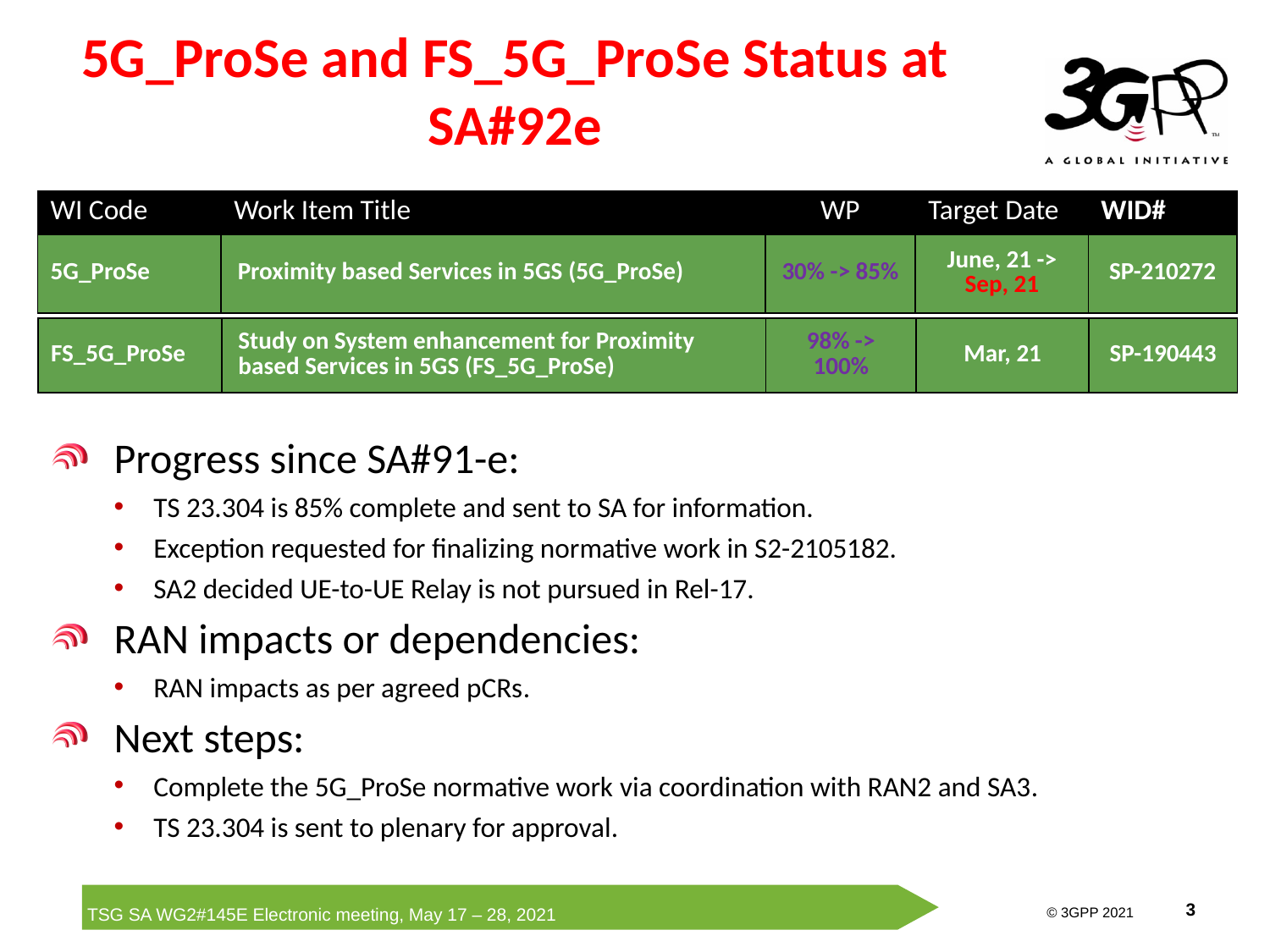

# 5G_ProSe and FS_5G_ProSe Status at SA#92e
| WI Code | Work Item Title | WP | Target Date | WID# |
| --- | --- | --- | --- | --- |
| 5G\_ProSe | Proximity based Services in 5GS (5G\_ProSe) | 30% -> 85% | June, 21 -> Sep, 21 | SP-210272 |
| FS\_5G\_ProSe | Study on System enhancement for Proximity based Services in 5GS (FS\_5G\_ProSe) | 98% -> 100% | Mar, 21 | SP-190443 |
| --- | --- | --- | --- | --- |
Progress since SA#91-e:
TS 23.304 is 85% complete and sent to SA for information.
Exception requested for finalizing normative work in S2-2105182.
SA2 decided UE-to-UE Relay is not pursued in Rel-17.
RAN impacts or dependencies:
RAN impacts as per agreed pCRs.
Next steps:
Complete the 5G_ProSe normative work via coordination with RAN2 and SA3.
TS 23.304 is sent to plenary for approval.